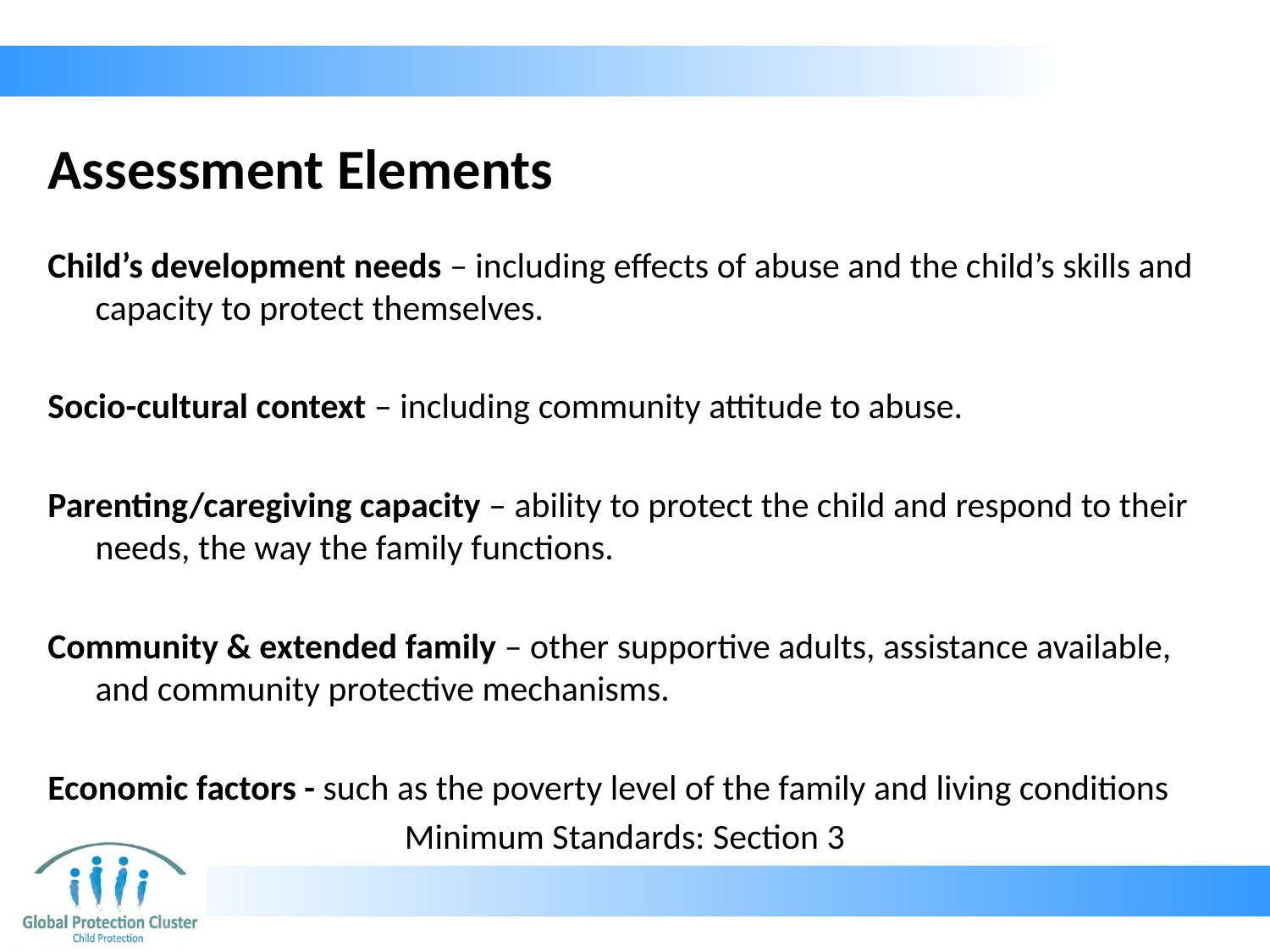

# Assessment Elements
Child’s development needs – including effects of abuse and the child’s skills and capacity to protect themselves.

Socio-cultural context – including community attitude to abuse.

Parenting/caregiving capacity – ability to protect the child and respond to their needs, the way the family functions.

Community & extended family – other supportive adults, assistance available, and community protective mechanisms.

Economic factors - such as the poverty level of the family and living conditions
Minimum Standards: Section 3